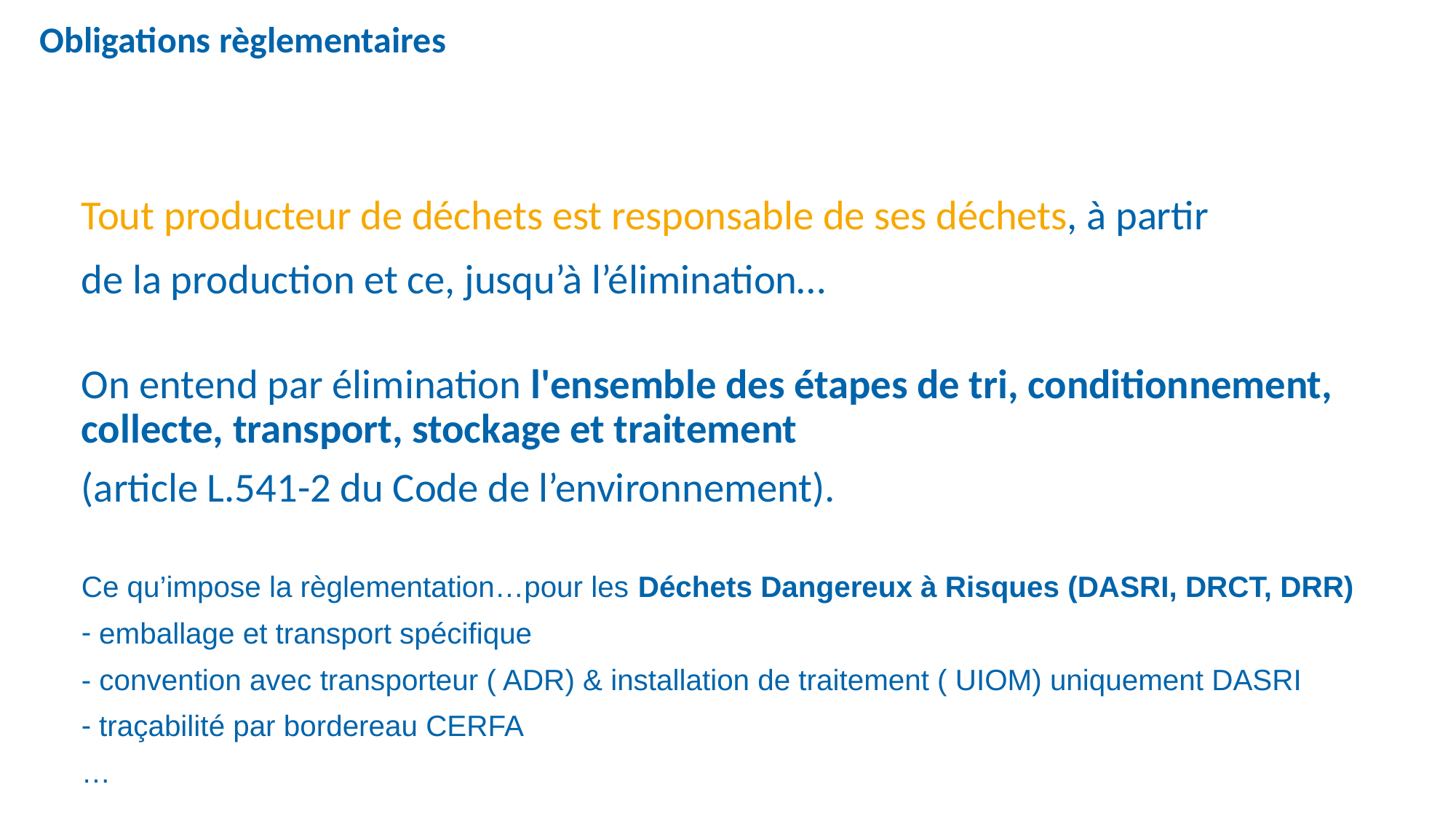

Obligations règlementaires
Tout producteur de déchets est responsable de ses déchets, à partir
de la production et ce, jusqu’à l’élimination…

On entend par élimination l'ensemble des étapes de tri, conditionnement, collecte, transport, stockage et traitement
(article L.541-2 du Code de l’environnement).

Ce qu’impose la règlementation…pour les Déchets Dangereux à Risques (DASRI, DRCT, DRR)
 emballage et transport spécifique
- convention avec transporteur ( ADR) & installation de traitement ( UIOM) uniquement DASRI
 traçabilité par bordereau CERFA
…